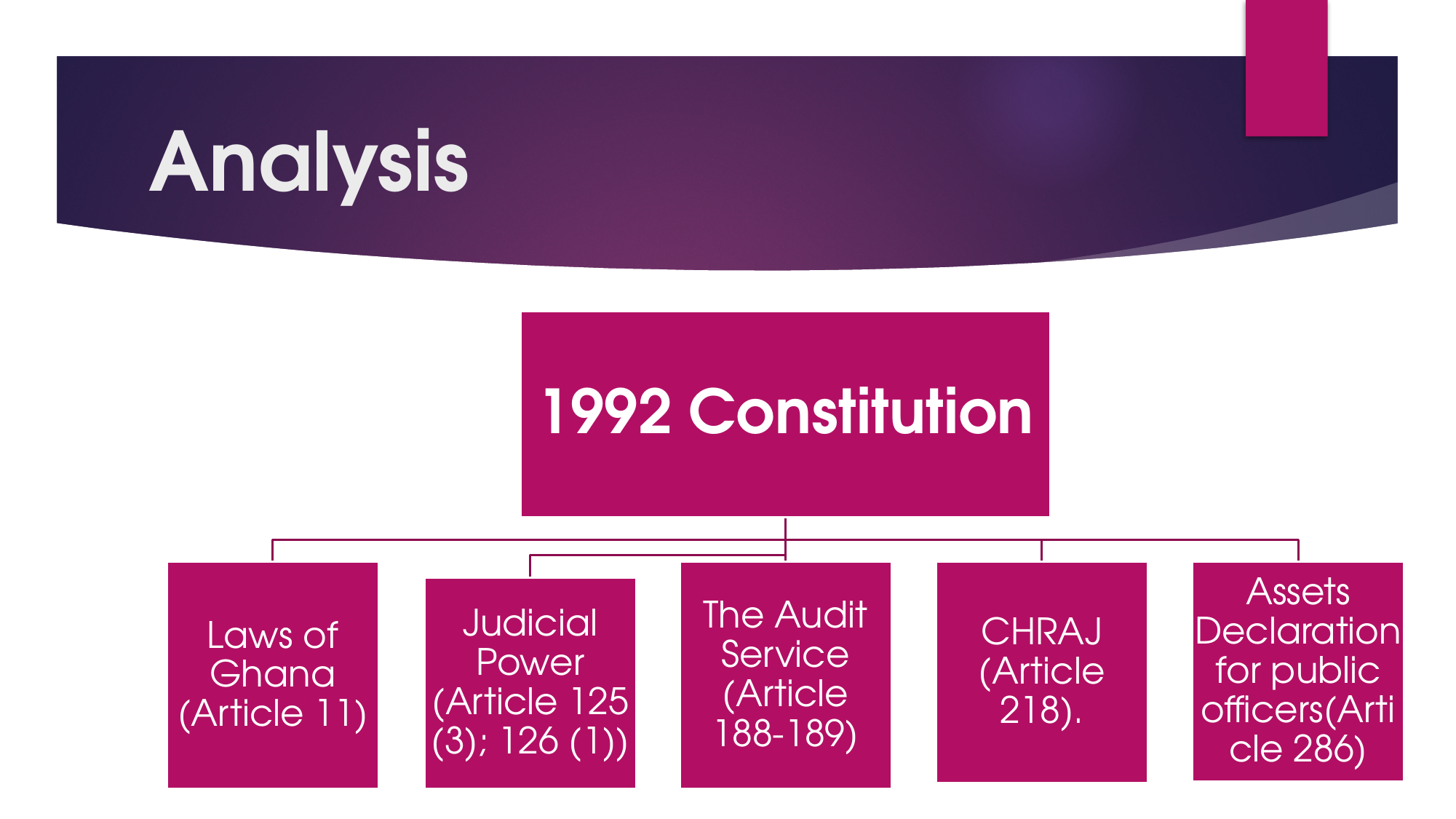

# Analysis

1992 Constitution

Laws of Ghana (Article 11)

The Audit Service (Article 188-189)

CHRAJ (Article 218).

Assets Declaration for public officers(Article 286)

Judicial Power (Article 125 (3); 126 (1))